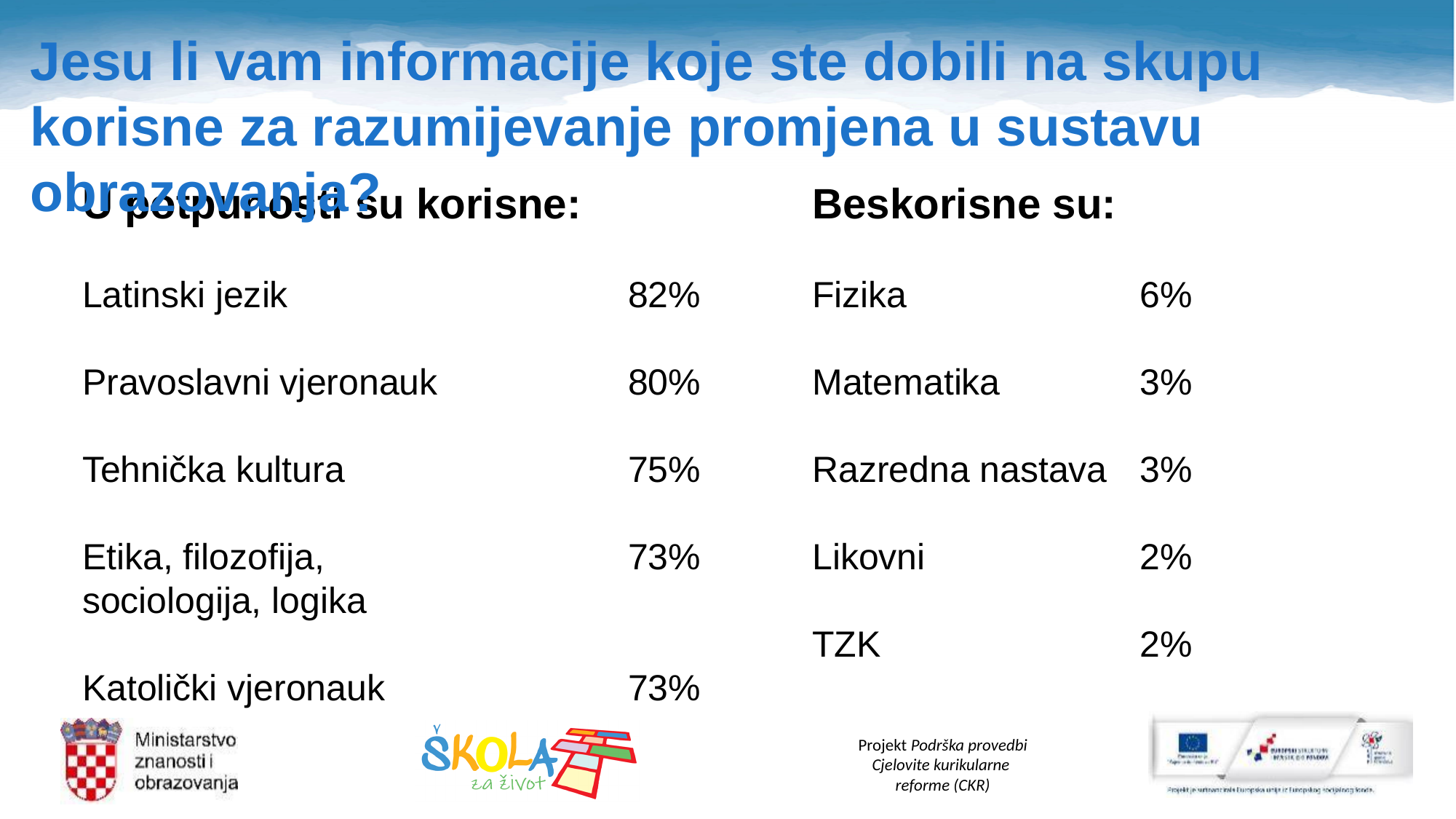

Jesu li vam informacije koje ste dobili na skupu korisne za razumijevanje promjena u sustavu obrazovanja?
Beskorisne su:

Fizika			6%

Matematika		3%

Razredna nastava	3%

Likovni 		2%

TZK			2%
U potpunosti su korisne:

Latinski jezik				82%

Pravoslavni vjeronauk		80%

Tehnička kultura			75%

Etika, filozofija,			73%
sociologija, logika

Katolički vjeronauk			73%